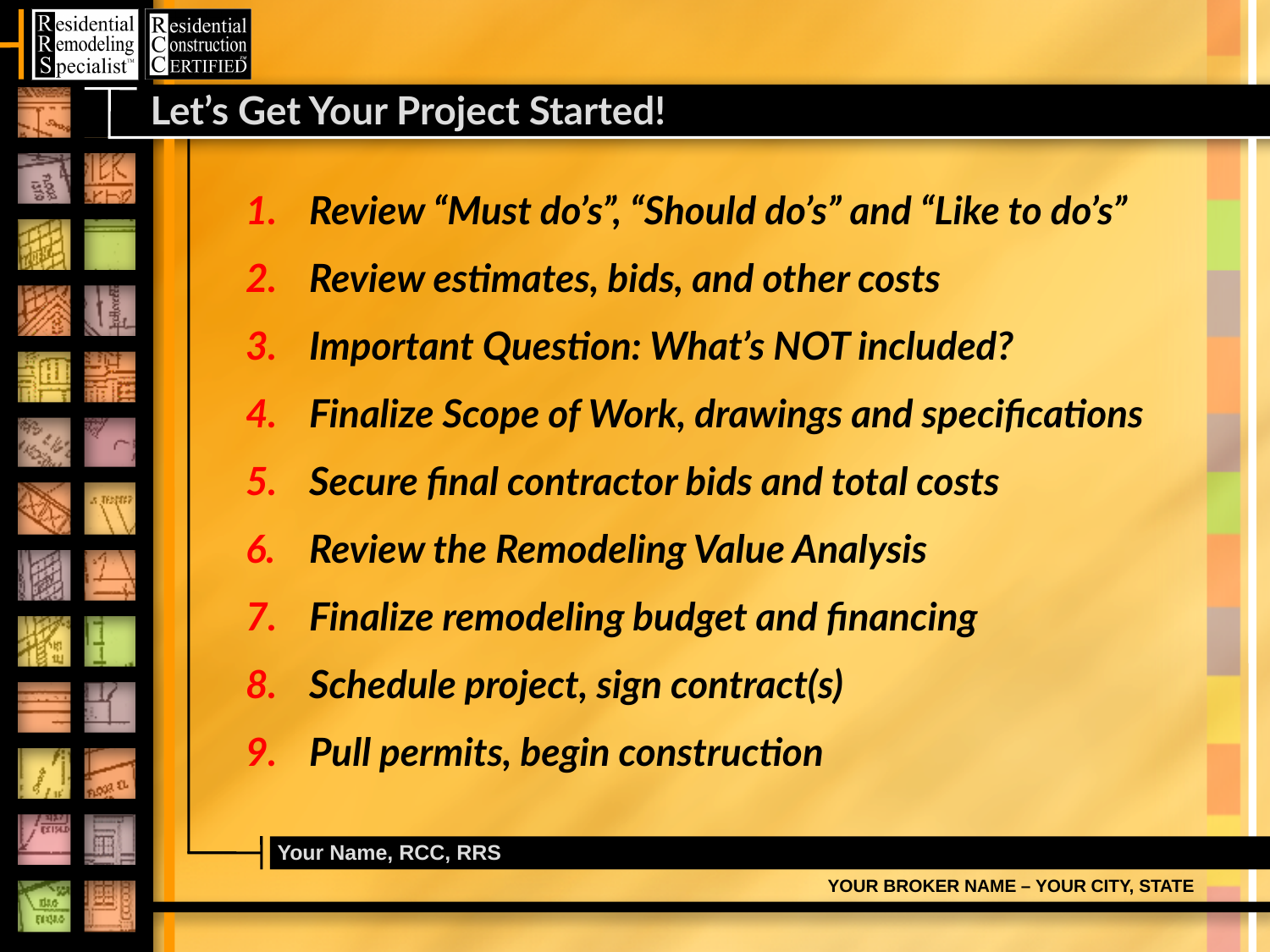

# Let’s Get Your Project Started!
Review “Must do’s”, “Should do’s” and “Like to do’s”
Review estimates, bids, and other costs
Important Question: What’s NOT included?
Finalize Scope of Work, drawings and specifications
Secure final contractor bids and total costs
Review the Remodeling Value Analysis
Finalize remodeling budget and financing
Schedule project, sign contract(s)
Pull permits, begin construction
Your Name, RCC, RRS